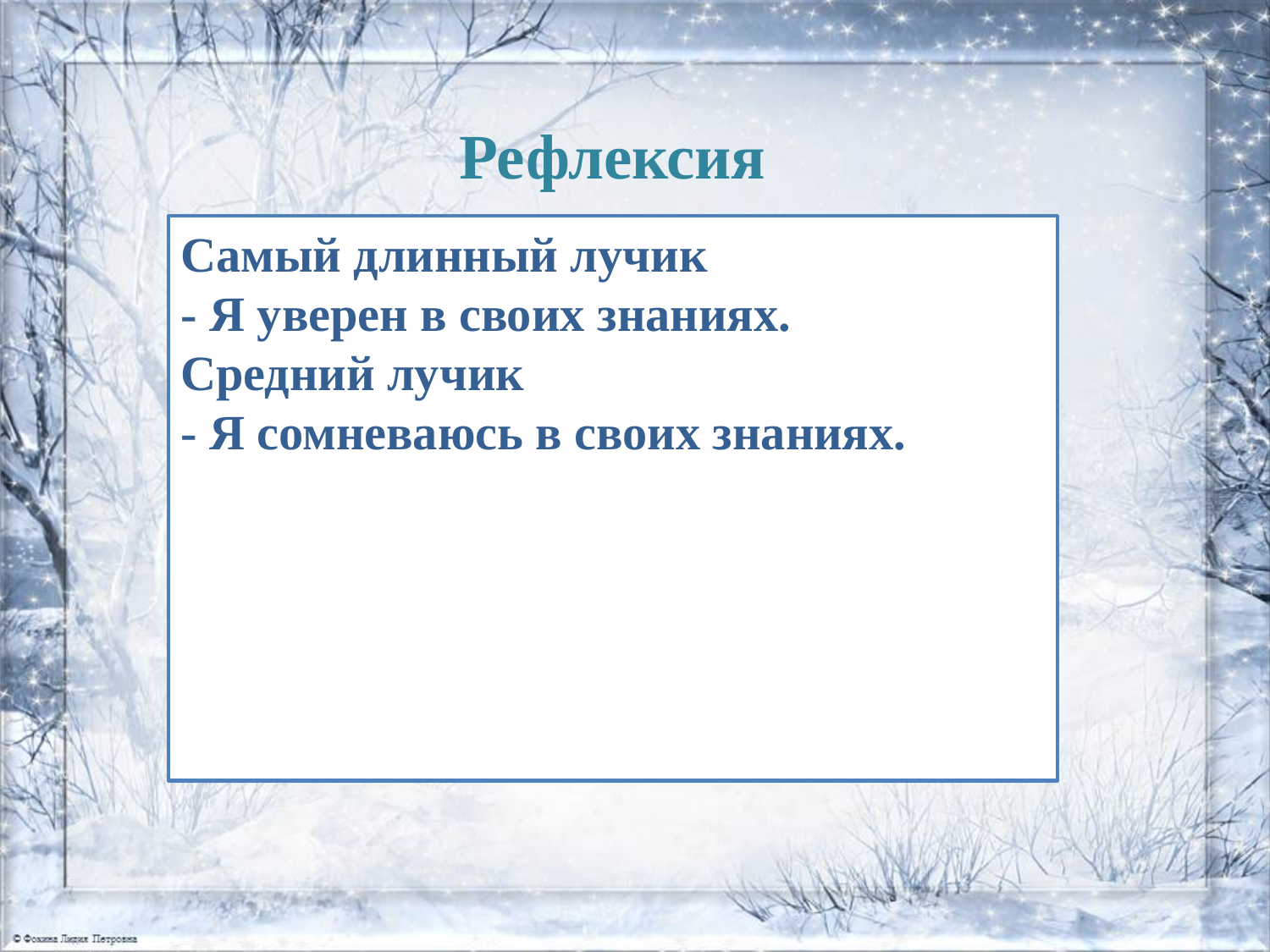

Рефлексия
Самый длинный лучик
- Я уверен в своих знаниях.
Средний лучик
- Я сомневаюсь в своих знаниях.